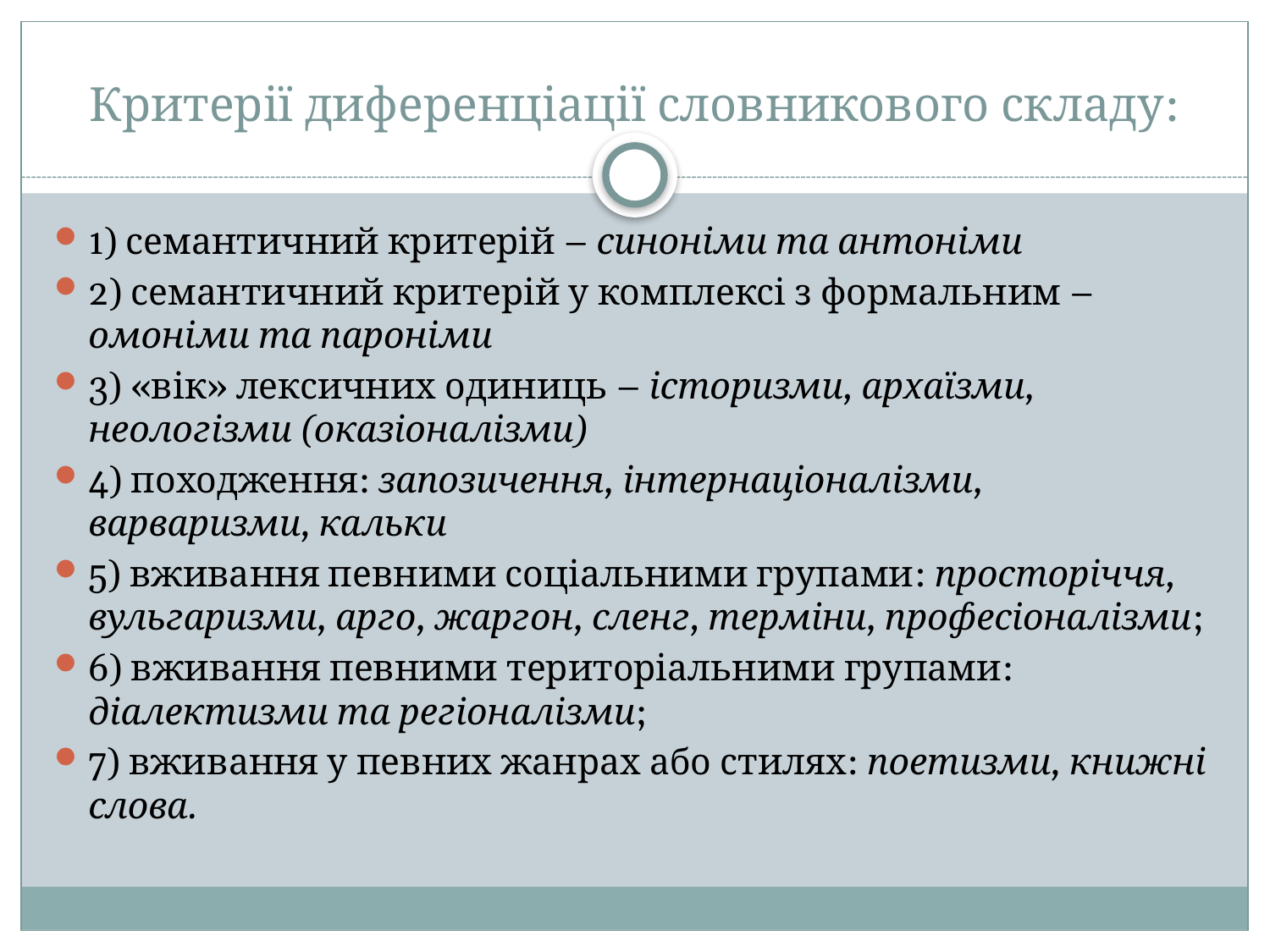

# Критерії диференціації словникового складу:
1) семантичний критерій – синоніми та антоніми
2) семантичний критерій у комплексі з формальним – омоніми та пароніми
3) «вік» лексичних одиниць – історизми, архаїзми, неологізми (оказіоналізми)
4) походження: запозичення, інтернаціоналізми, варваризми, кальки
5) вживання певними соціальними групами: просторіччя, вульгаризми, арго, жаргон, сленг, терміни, професіоналізми;
6) вживання певними територіальними групами: діалектизми та регіоналізми;
7) вживання у певних жанрах або стилях: поетизми, книжні слова.